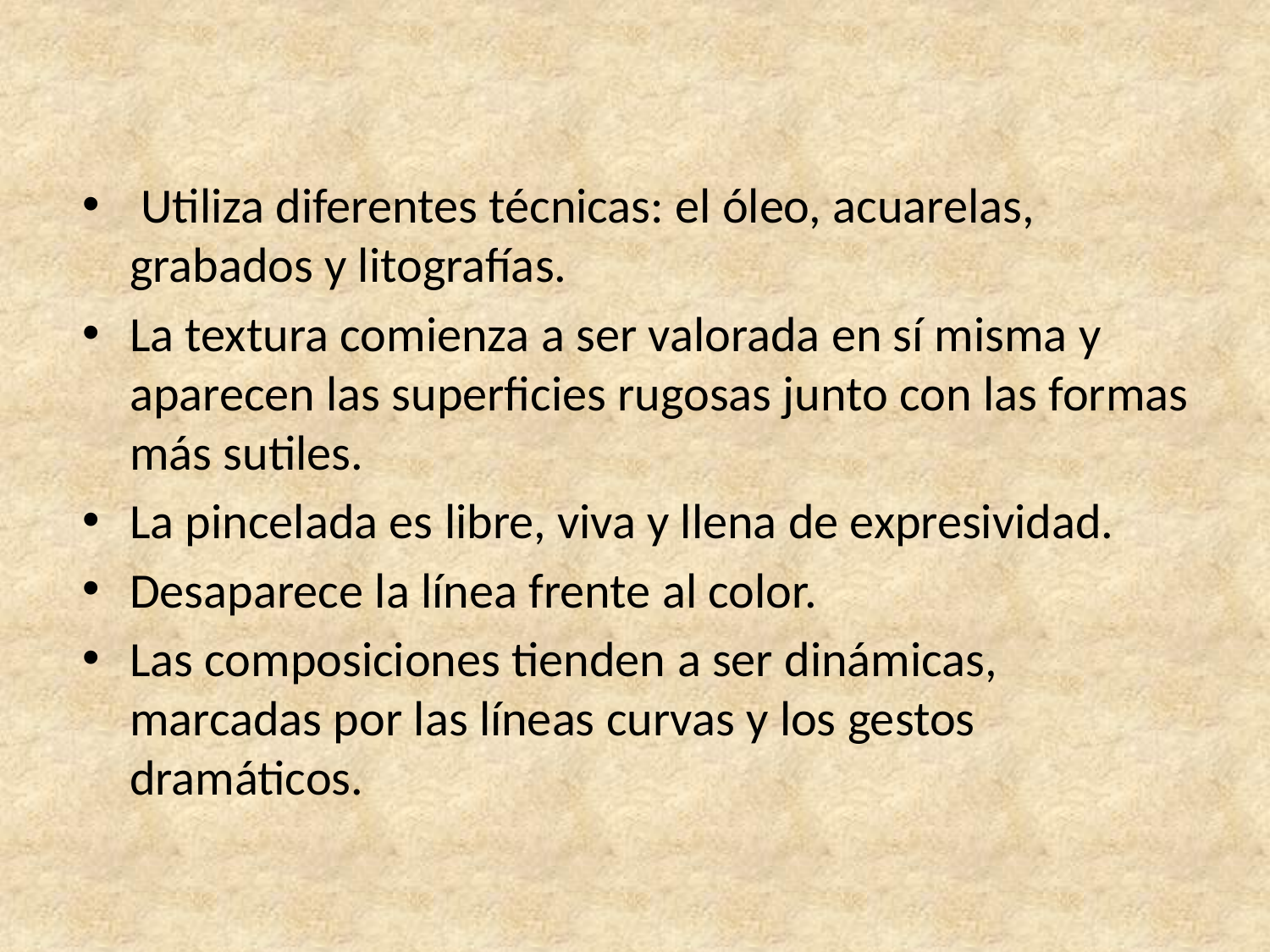

Utiliza diferentes técnicas: el óleo, acuarelas, grabados y litografías.
La textura comienza a ser valorada en sí misma y aparecen las superficies rugosas junto con las formas más sutiles.
La pincelada es libre, viva y llena de expresividad.
Desaparece la línea frente al color.
Las composiciones tienden a ser dinámicas, marcadas por las líneas curvas y los gestos dramáticos.